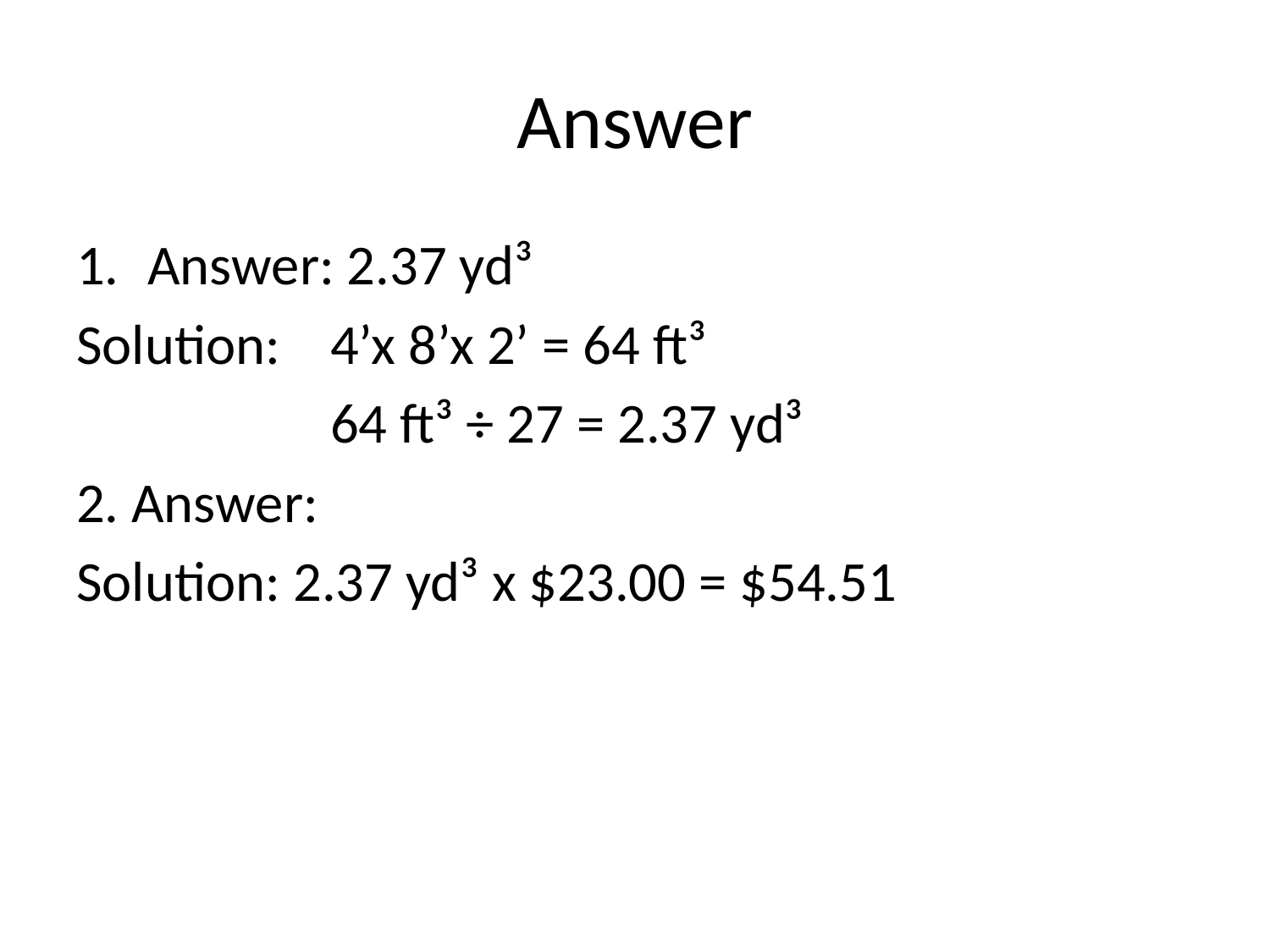

# Answer
Answer: 2.37 yd³
Solution: 	4’x 8’x 2’ = 64 ft³
		64 ft³ ÷ 27 = 2.37 yd³
2. Answer:
Solution: 2.37 yd³ x $23.00 = $54.51